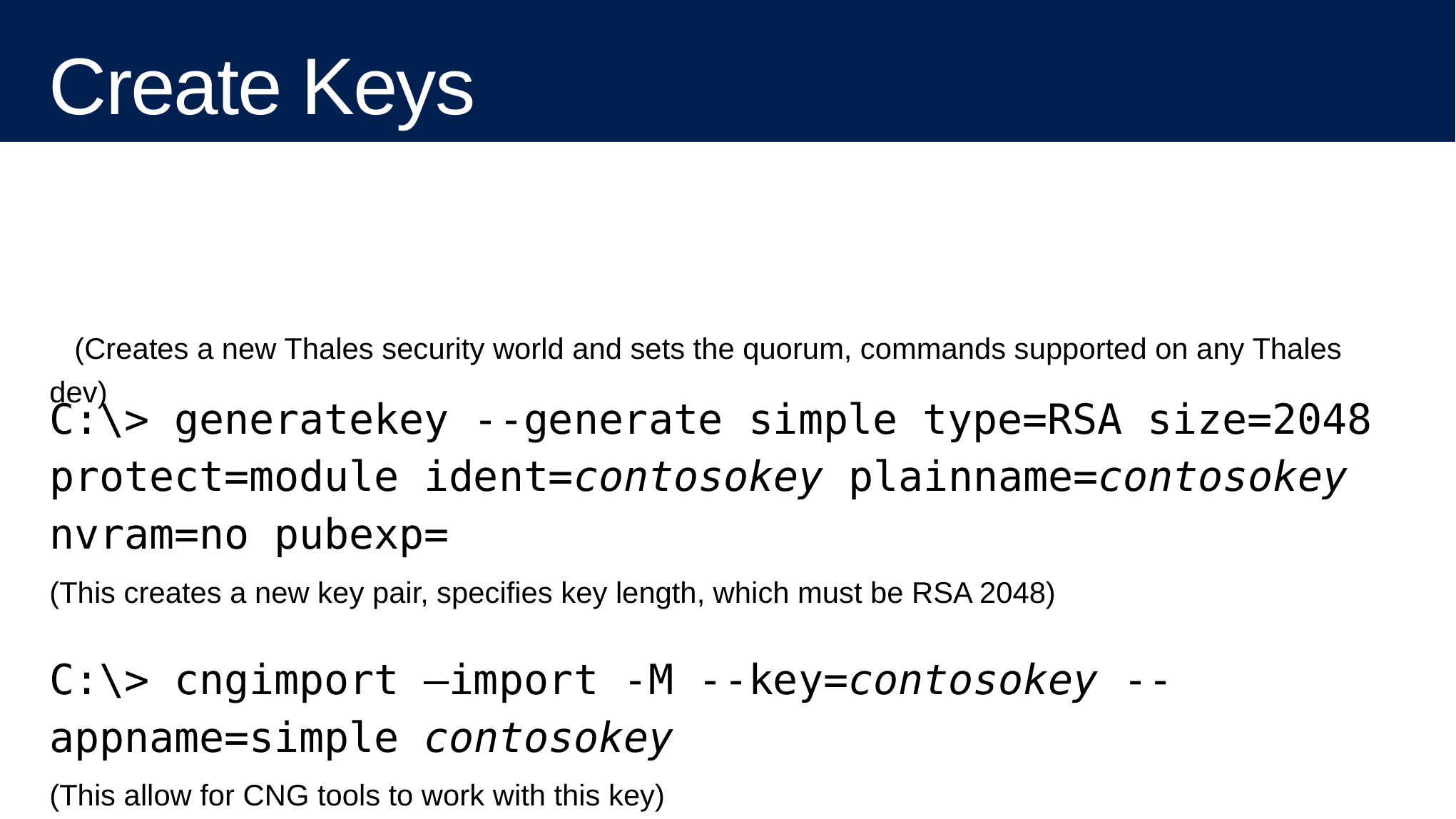

# Create Keys
C:\> new-world.exe --initialize --km-type=rijndael --module=1 --acs-quorum=2/4
 (Creates a new Thales security world and sets the quorum, commands supported on any Thales dev)
C:\> generatekey --generate simple type=RSA size=2048 protect=module ident=contosokey plainname=contosokey nvram=no pubexp=
(This creates a new key pair, specifies key length, which must be RSA 2048)
C:\> cngimport –import -M --key=contosokey --appname=simple contosokey
(This allow for CNG tools to work with this key)